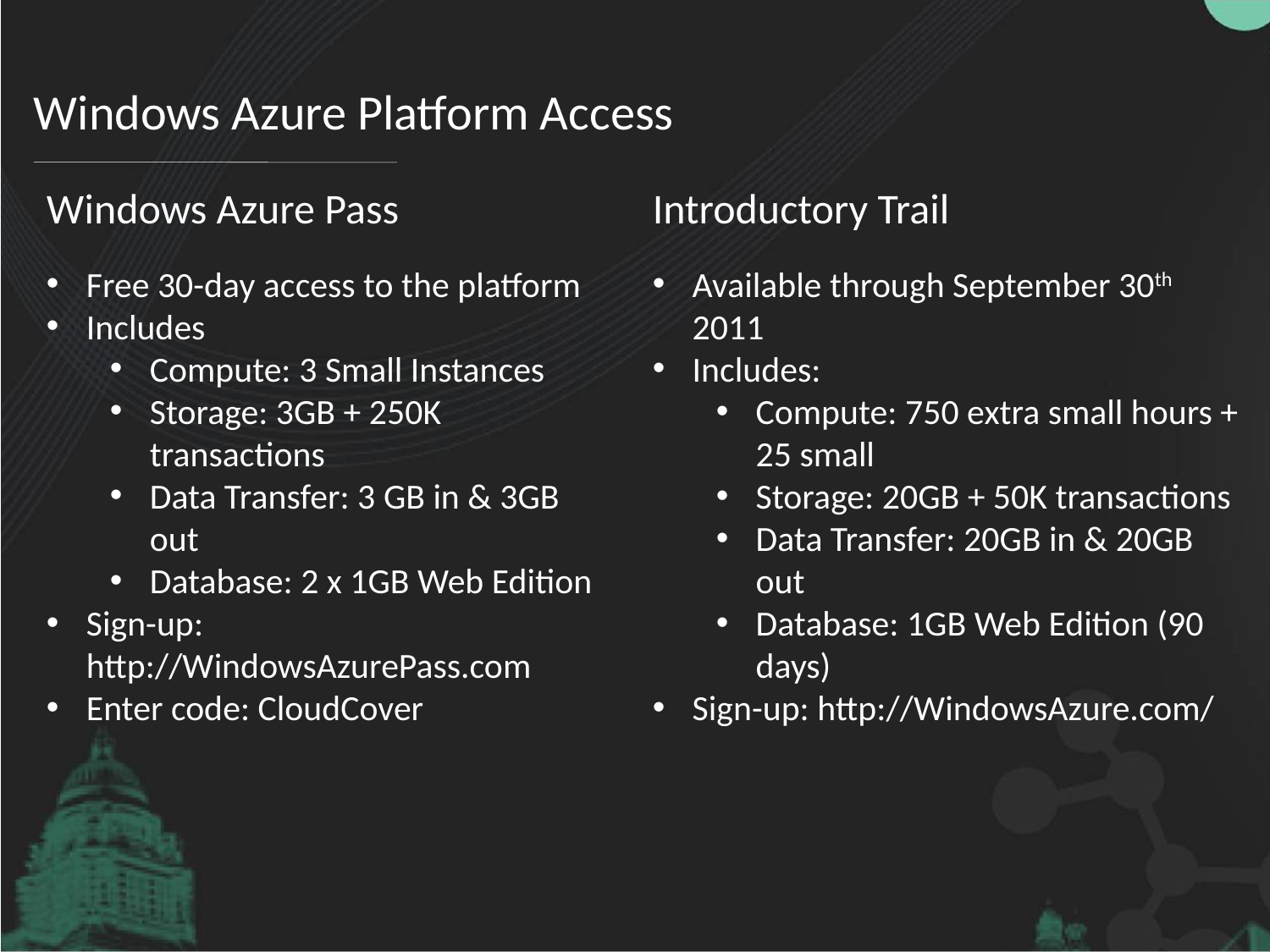

# Windows Azure Platform Access
Windows Azure Pass

Free 30-day access to the platform
Includes
Compute: 3 Small Instances
Storage: 3GB + 250K transactions
Data Transfer: 3 GB in & 3GB out
Database: 2 x 1GB Web Edition
Sign-up: http://WindowsAzurePass.com
Enter code: CloudCover
Introductory Trail

Available through September 30th 2011
Includes:
Compute: 750 extra small hours + 25 small
Storage: 20GB + 50K transactions
Data Transfer: 20GB in & 20GB out
Database: 1GB Web Edition (90 days)
Sign-up: http://WindowsAzure.com/